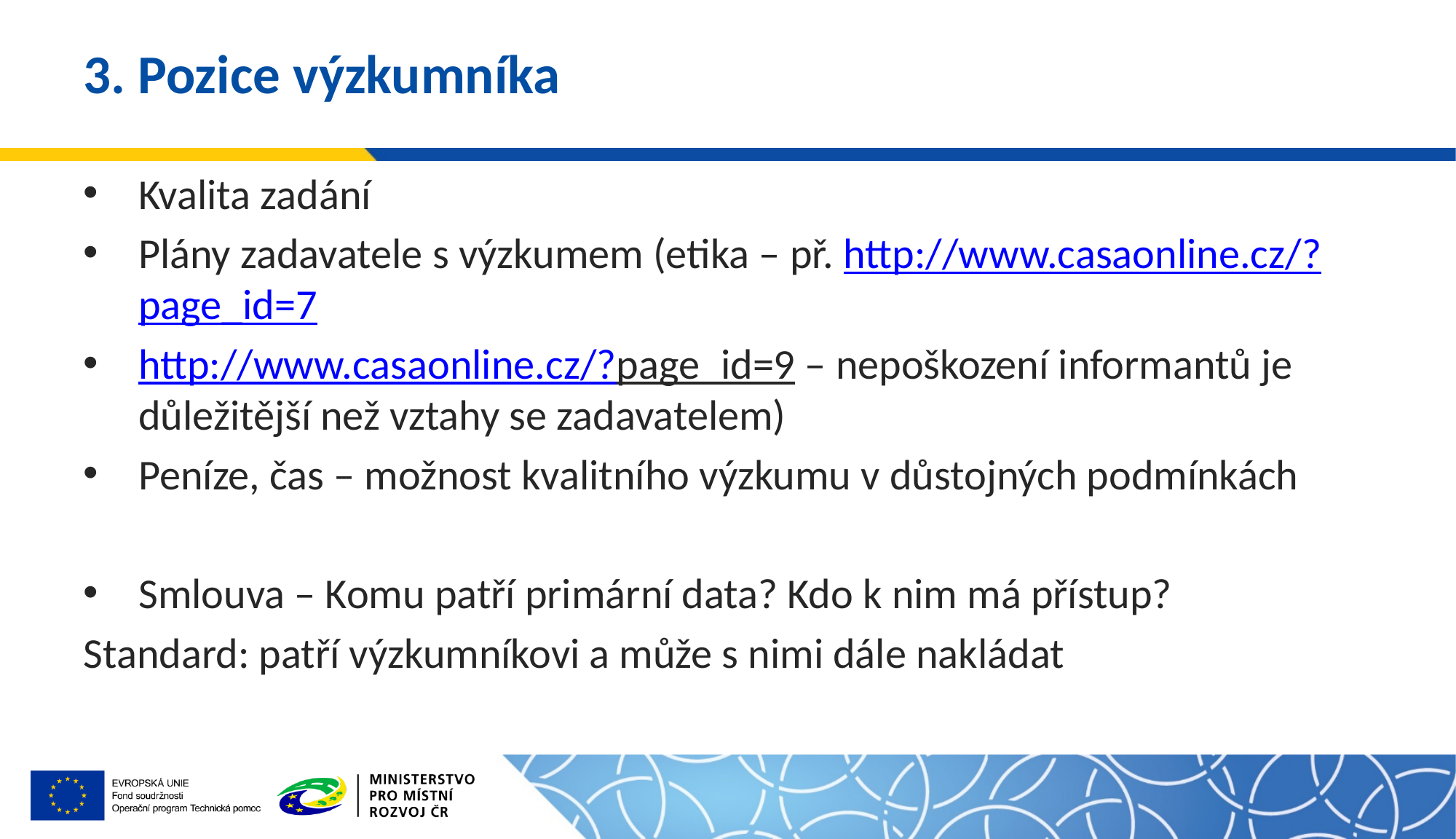

# 3. Pozice výzkumníka
Kvalita zadání
Plány zadavatele s výzkumem (etika – př. http://www.casaonline.cz/?page_id=7
http://www.casaonline.cz/?page_id=9 – nepoškození informantů je důležitější než vztahy se zadavatelem)
Peníze, čas – možnost kvalitního výzkumu v důstojných podmínkách

Smlouva – Komu patří primární data? Kdo k nim má přístup?
Standard: patří výzkumníkovi a může s nimi dále nakládat